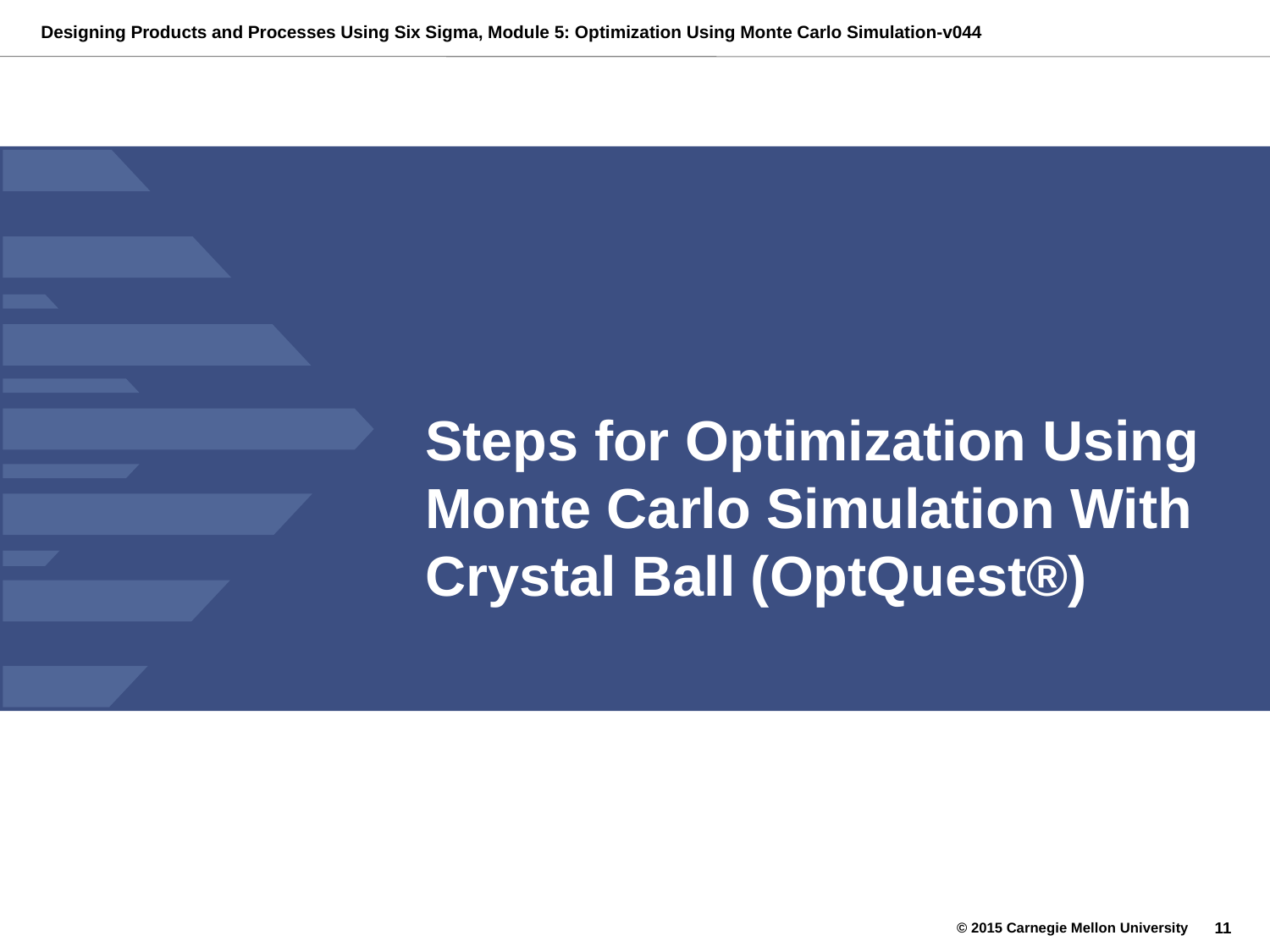

Steps for Optimization Using Monte Carlo Simulation With Crystal Ball (OptQuest®)